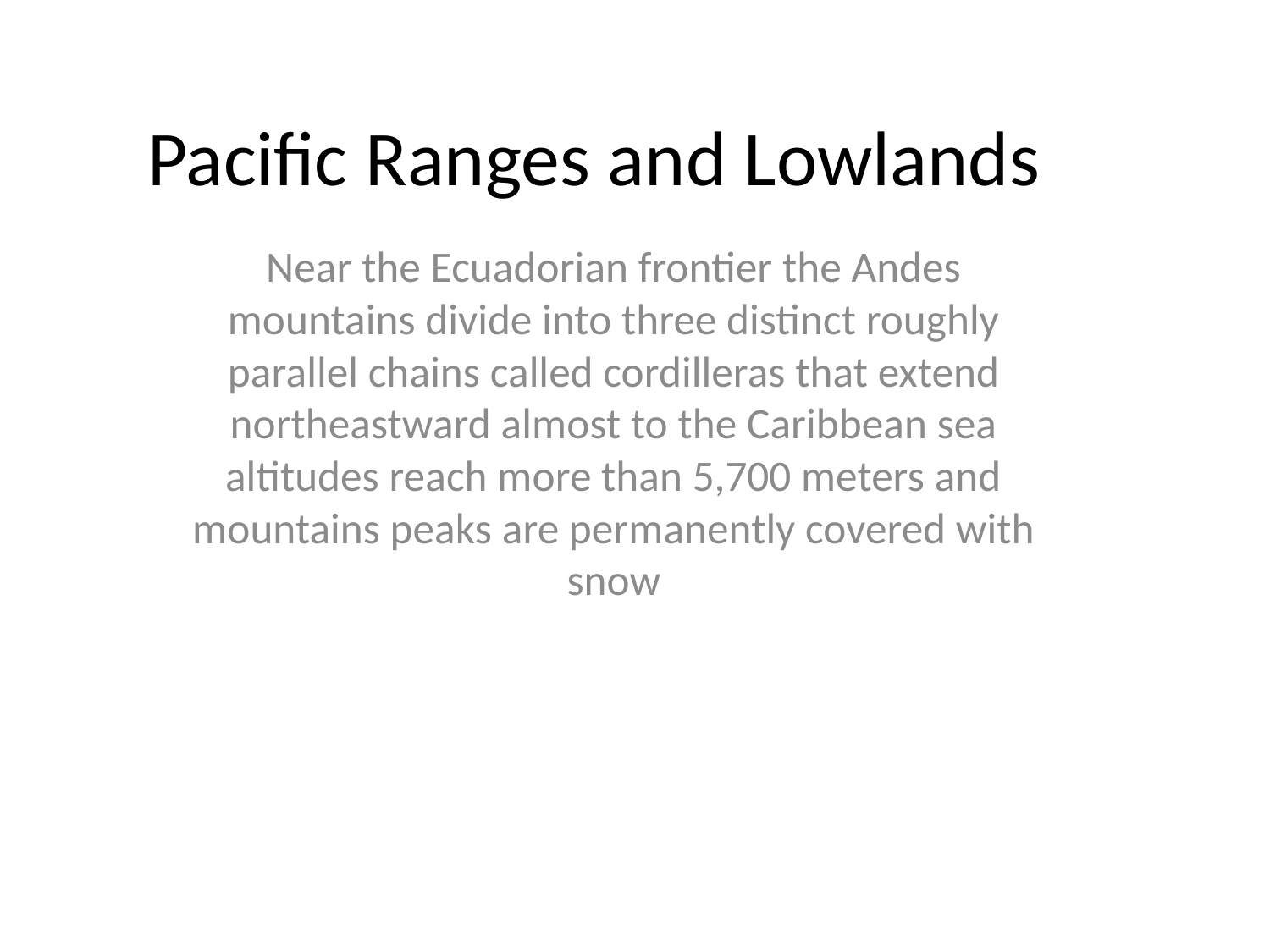

# Pacific Ranges and Lowlands
Near the Ecuadorian frontier the Andes mountains divide into three distinct roughly parallel chains called cordilleras that extend northeastward almost to the Caribbean sea altitudes reach more than 5,700 meters and mountains peaks are permanently covered with snow